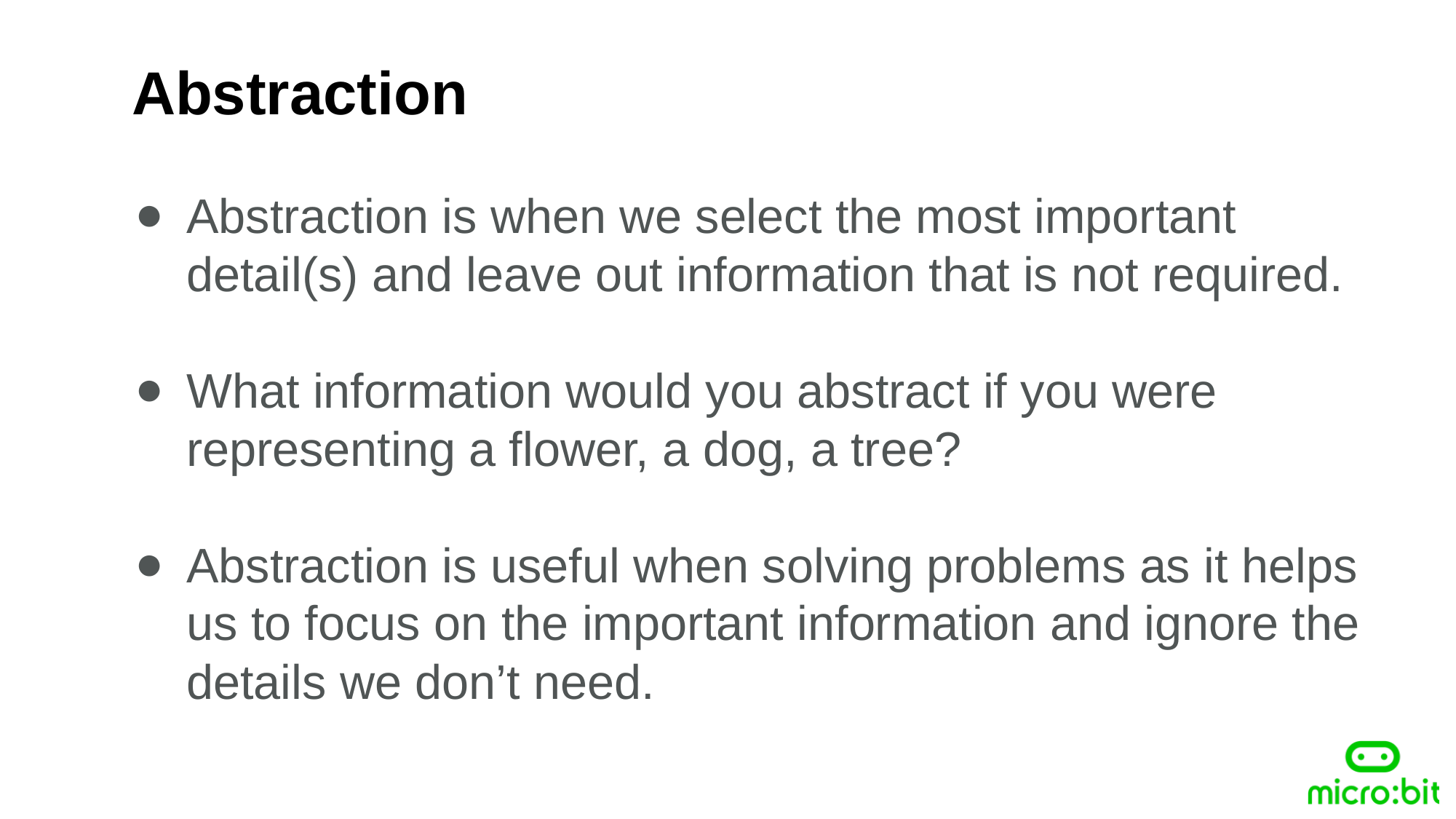

Abstraction

Abstraction is when we select the most important detail(s) and leave out information that is not required.

What information would you abstract if you were representing a flower, a dog, a tree?

Abstraction is useful when solving problems as it helps us to focus on the important information and ignore the details we don’t need.